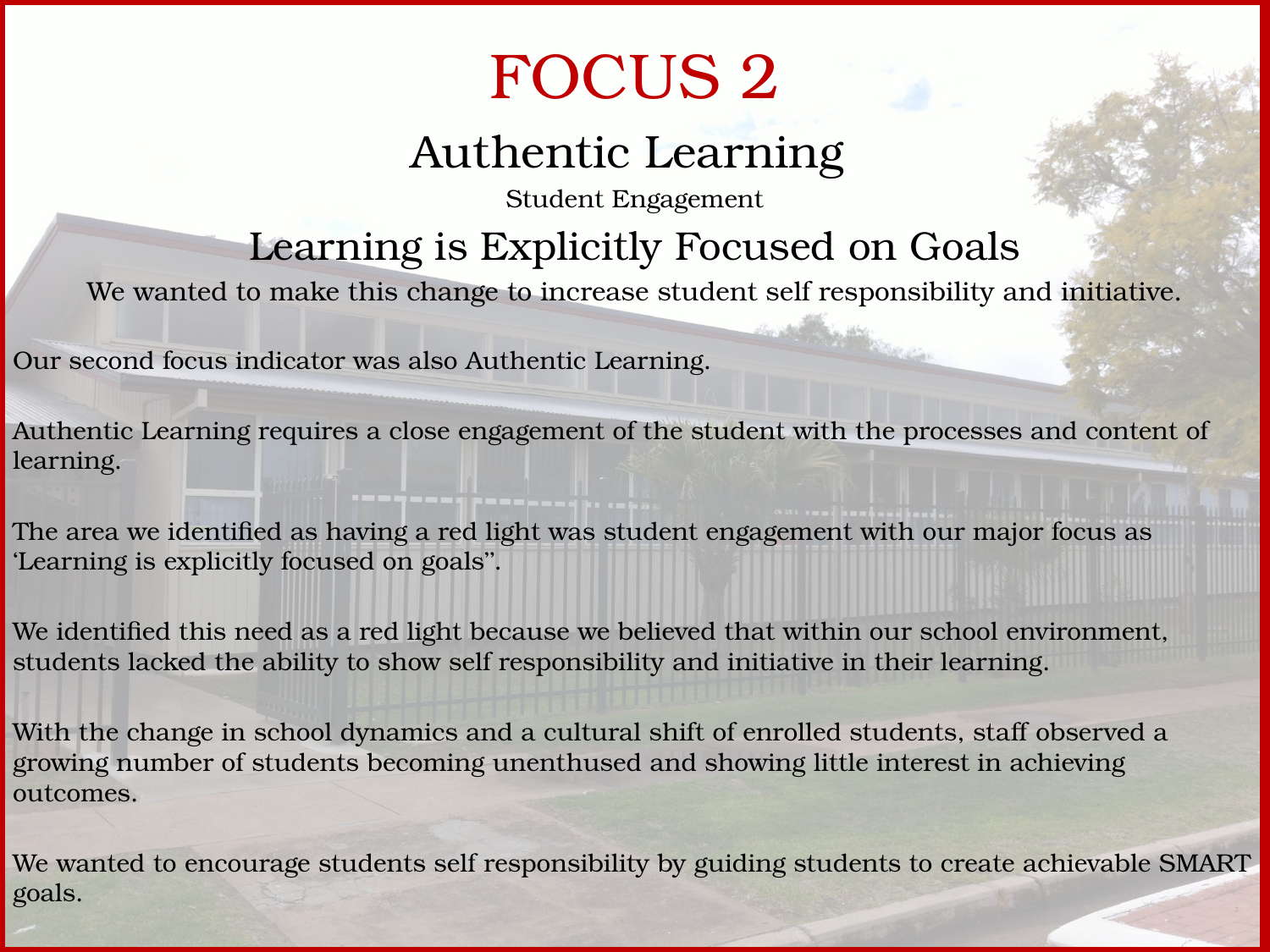

# FOCUS 2
Authentic Learning
Student Engagement
Learning is Explicitly Focused on Goals
We wanted to make this change to increase student self responsibility and initiative.

Our second focus indicator was also Authentic Learning.

Authentic Learning requires a close engagement of the student with the processes and content of learning.

The area we identified as having a red light was student engagement with our major focus as ‘Learning is explicitly focused on goals’’.

We identified this need as a red light because we believed that within our school environment, students lacked the ability to show self responsibility and initiative in their learning.

With the change in school dynamics and a cultural shift of enrolled students, staff observed a growing number of students becoming unenthused and showing little interest in achieving outcomes.

We wanted to encourage students self responsibility by guiding students to create achievable SMART goals.